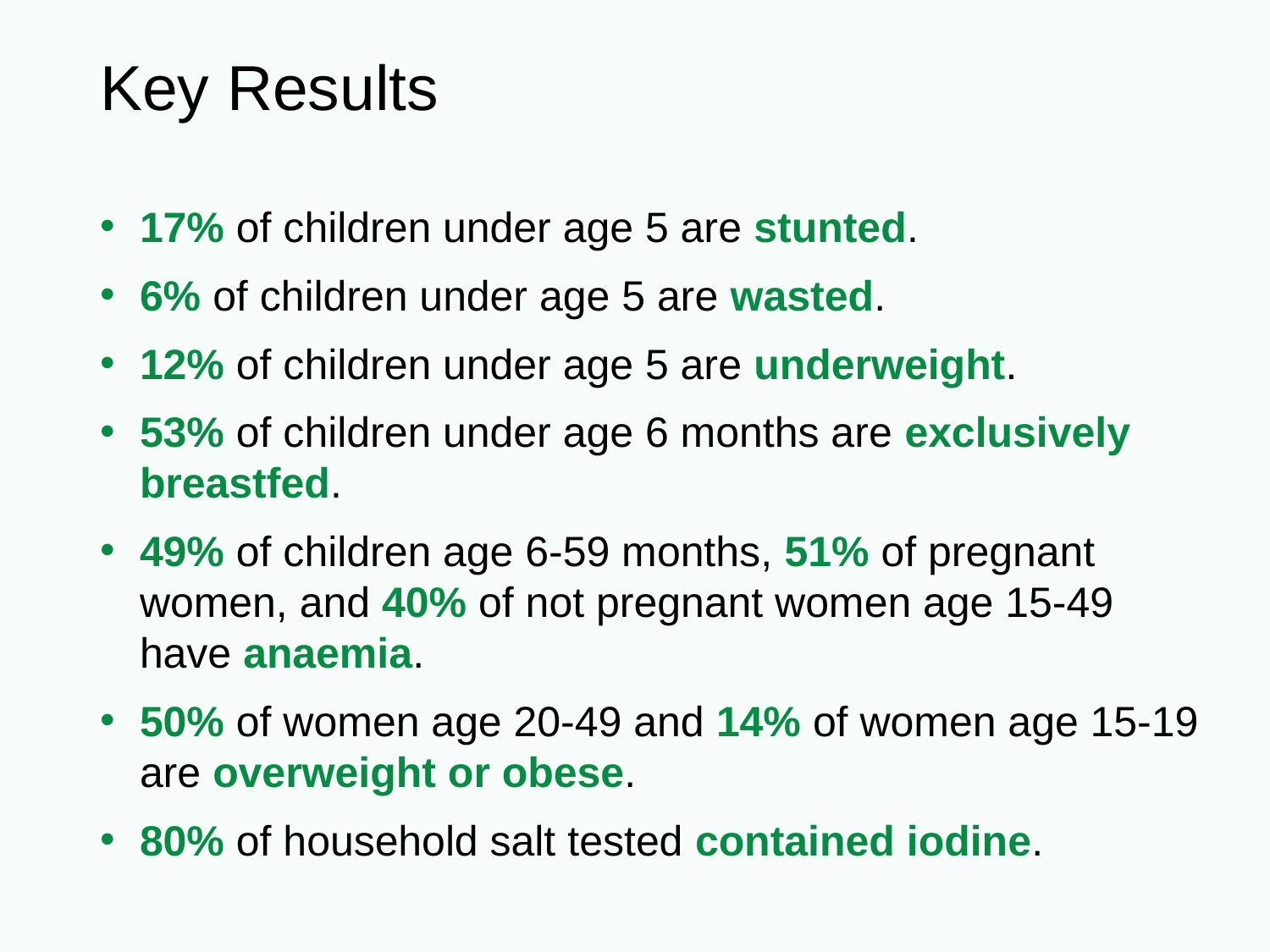

# Key Results
17% of children under age 5 are stunted.
6% of children under age 5 are wasted.
12% of children under age 5 are underweight.
53% of children under age 6 months are exclusively breastfed.
49% of children age 6-59 months, 51% of pregnant women, and 40% of not pregnant women age 15-49 have anaemia.
50% of women age 20-49 and 14% of women age 15-19 are overweight or obese.
80% of household salt tested contained iodine.